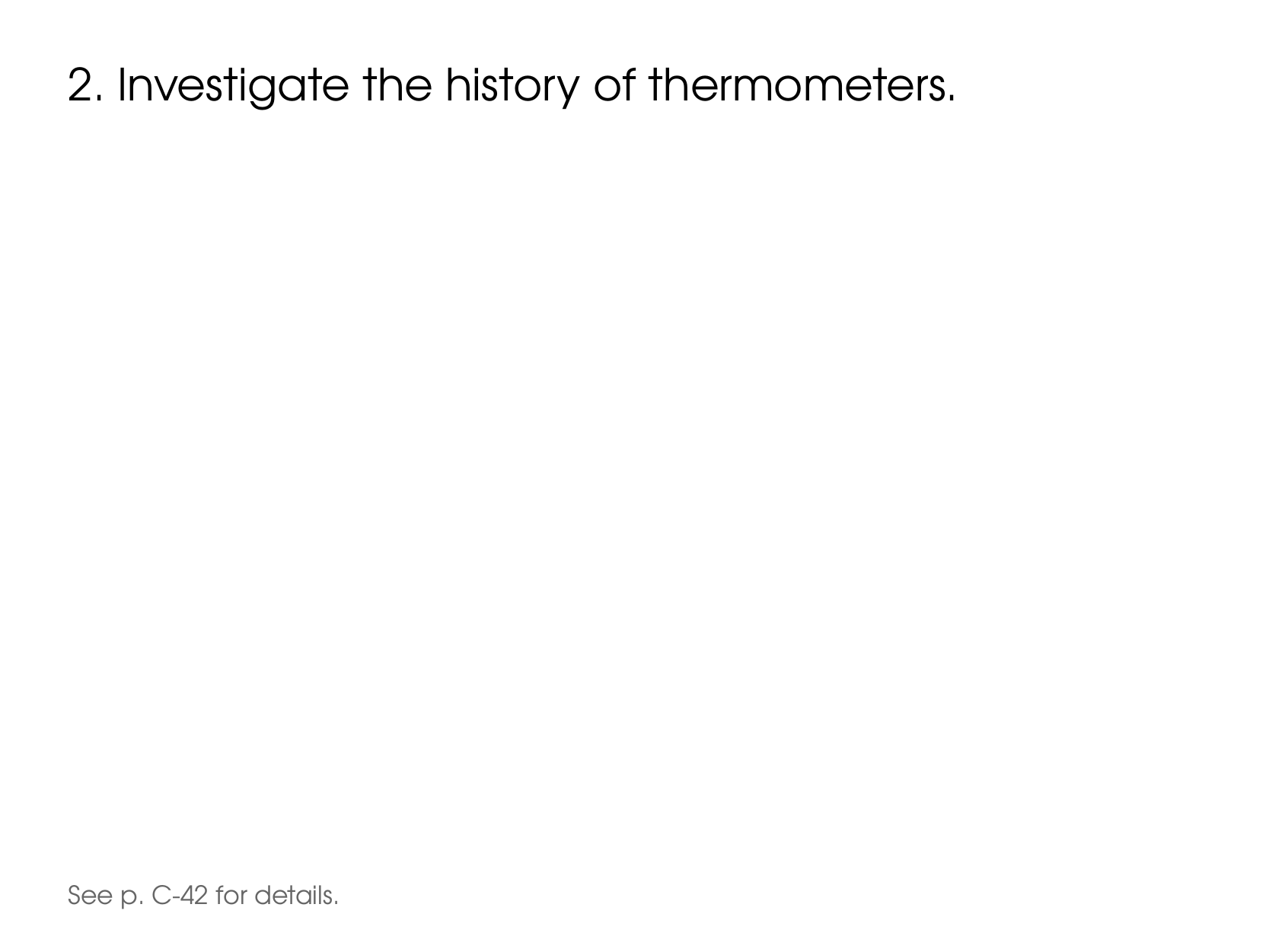

2. Investigate the history of thermometers.
See p. C-42 for details.